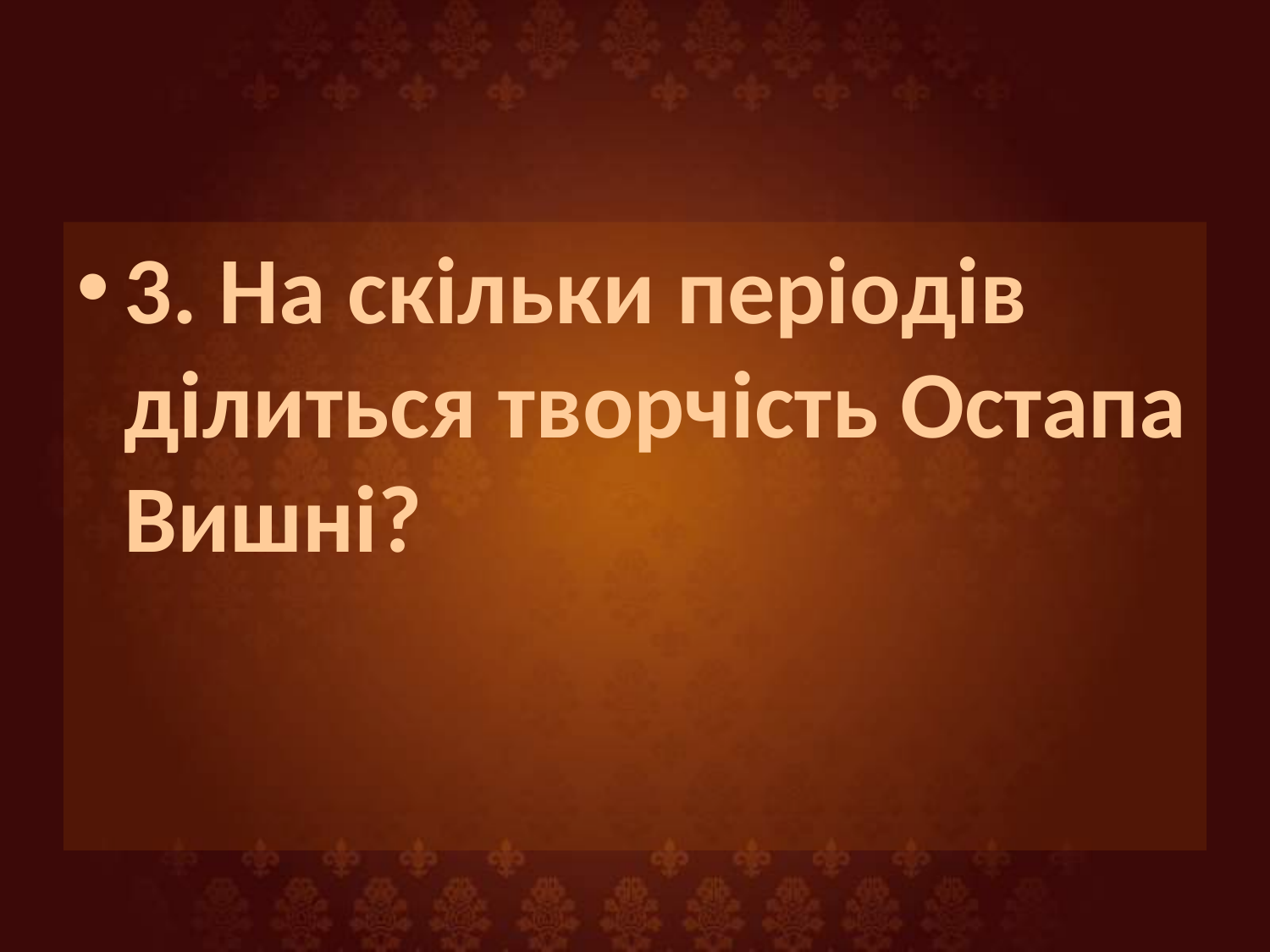

#
3. На скільки періодів ділиться творчість Остапа Вишні?